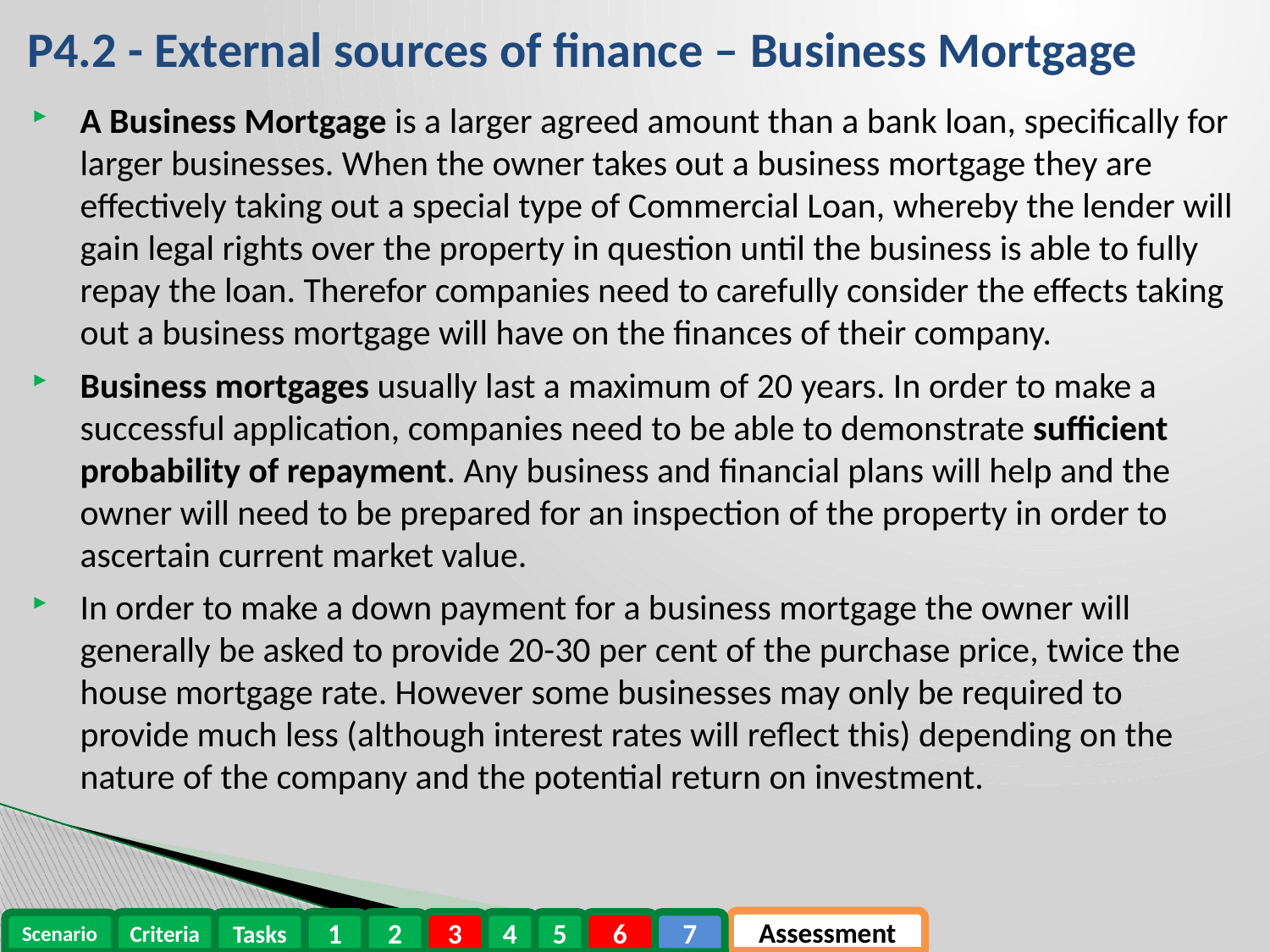

# P4.2 - External sources of finance – Business Mortgage
A Business Mortgage is a larger agreed amount than a bank loan, specifically for larger businesses. When the owner takes out a business mortgage they are effectively taking out a special type of Commercial Loan, whereby the lender will gain legal rights over the property in question until the business is able to fully repay the loan. Therefor companies need to carefully consider the effects taking out a business mortgage will have on the finances of their company.
Business mortgages usually last a maximum of 20 years. In order to make a successful application, companies need to be able to demonstrate sufficient probability of repayment. Any business and financial plans will help and the owner will need to be prepared for an inspection of the property in order to ascertain current market value.
In order to make a down payment for a business mortgage the owner will generally be asked to provide 20-30 per cent of the purchase price, twice the house mortgage rate. However some businesses may only be required to provide much less (although interest rates will reflect this) depending on the nature of the company and the potential return on investment.